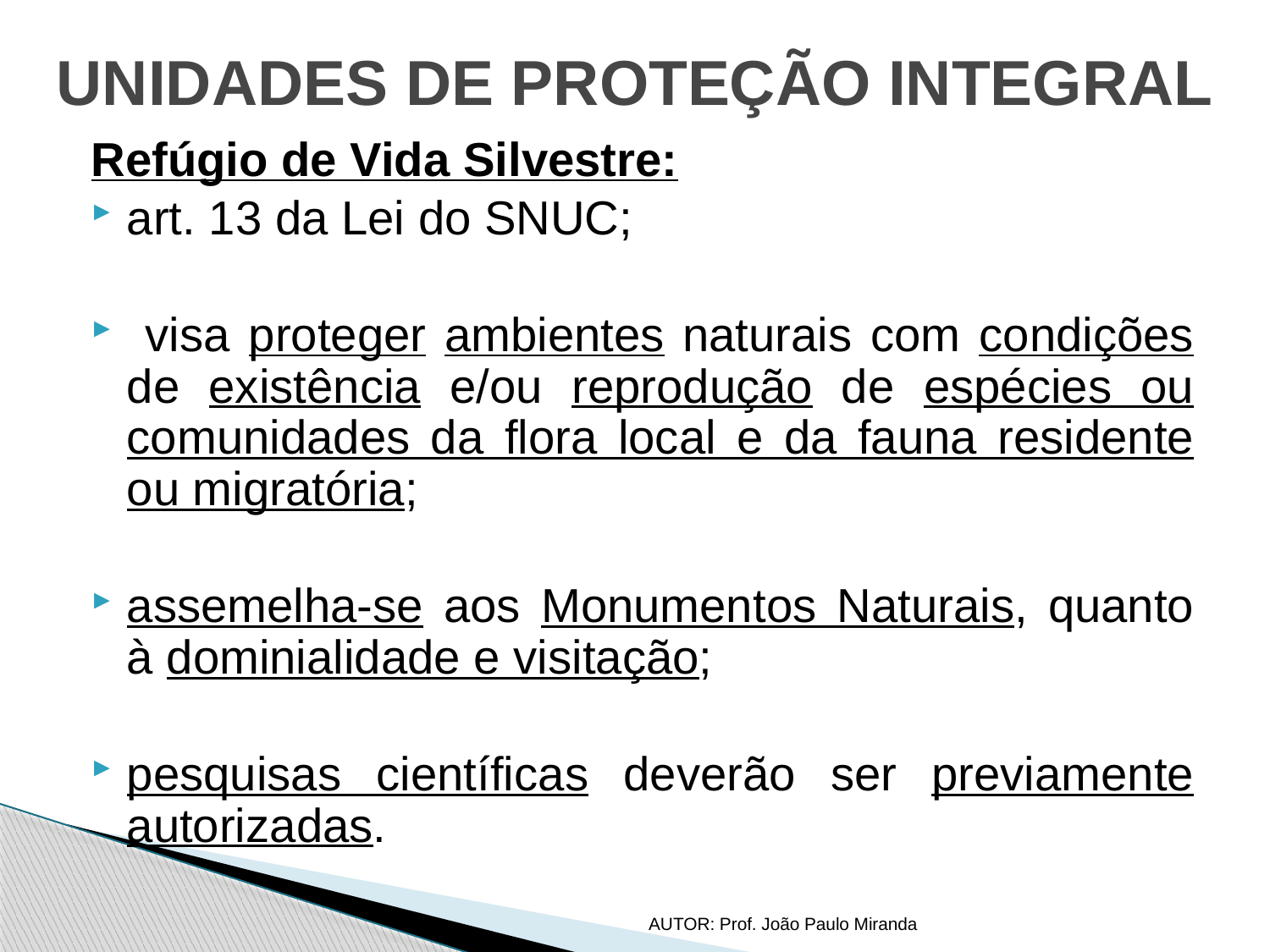

# UNIDADES DE PROTEÇÃO INTEGRAL
Refúgio de Vida Silvestre:
art. 13 da Lei do SNUC;

 visa proteger ambientes naturais com condições de existência e/ou reprodução de espécies ou comunidades da flora local e da fauna residente ou migratória;

assemelha-se aos Monumentos Naturais, quanto à dominialidade e visitação;

pesquisas científicas deverão ser previamente autorizadas.
AUTOR: Prof. João Paulo Miranda